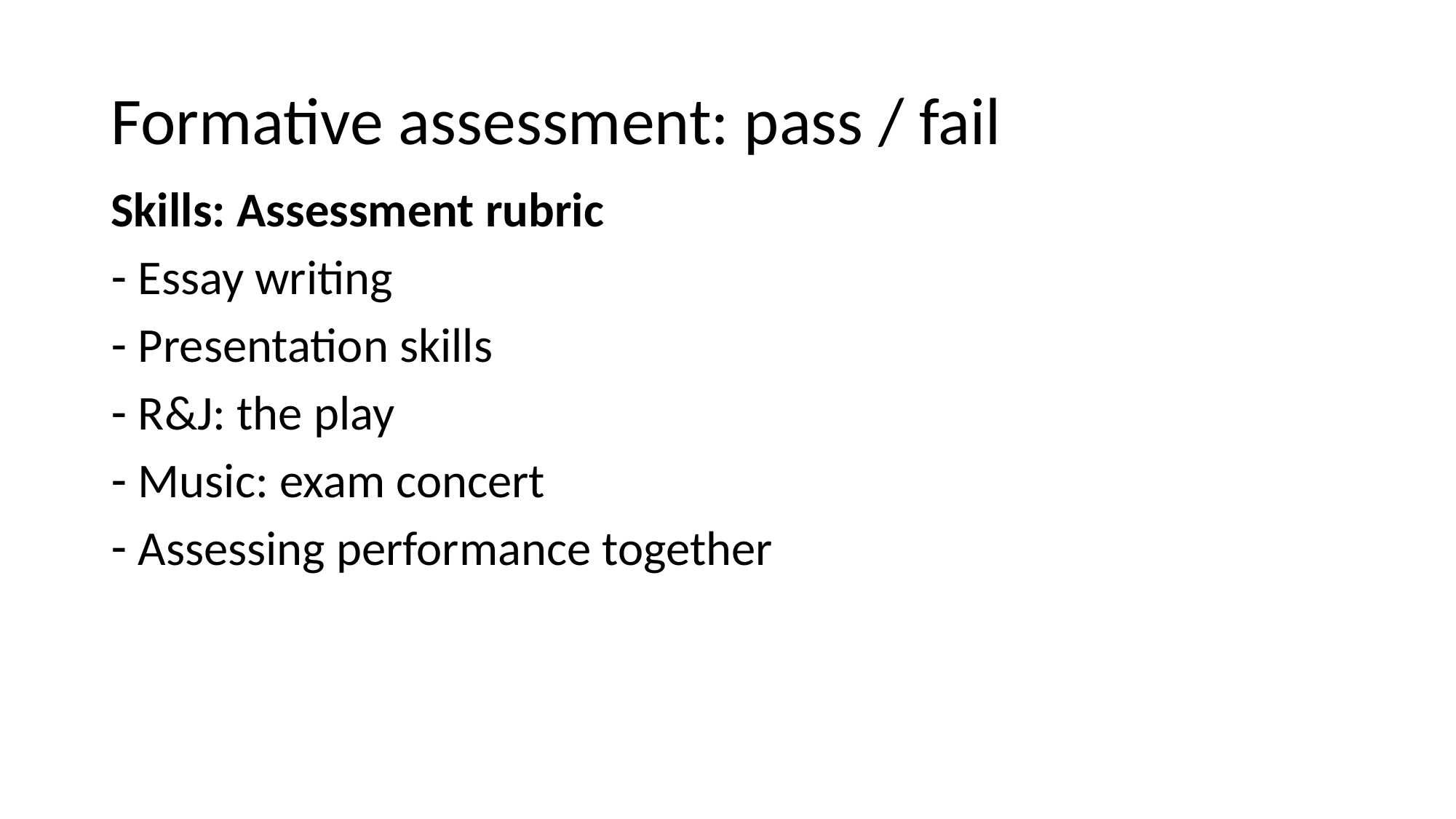

# Formative assessment: pass / fail
Skills: Assessment rubric
Essay writing
Presentation skills
R&J: the play
Music: exam concert
Assessing performance together